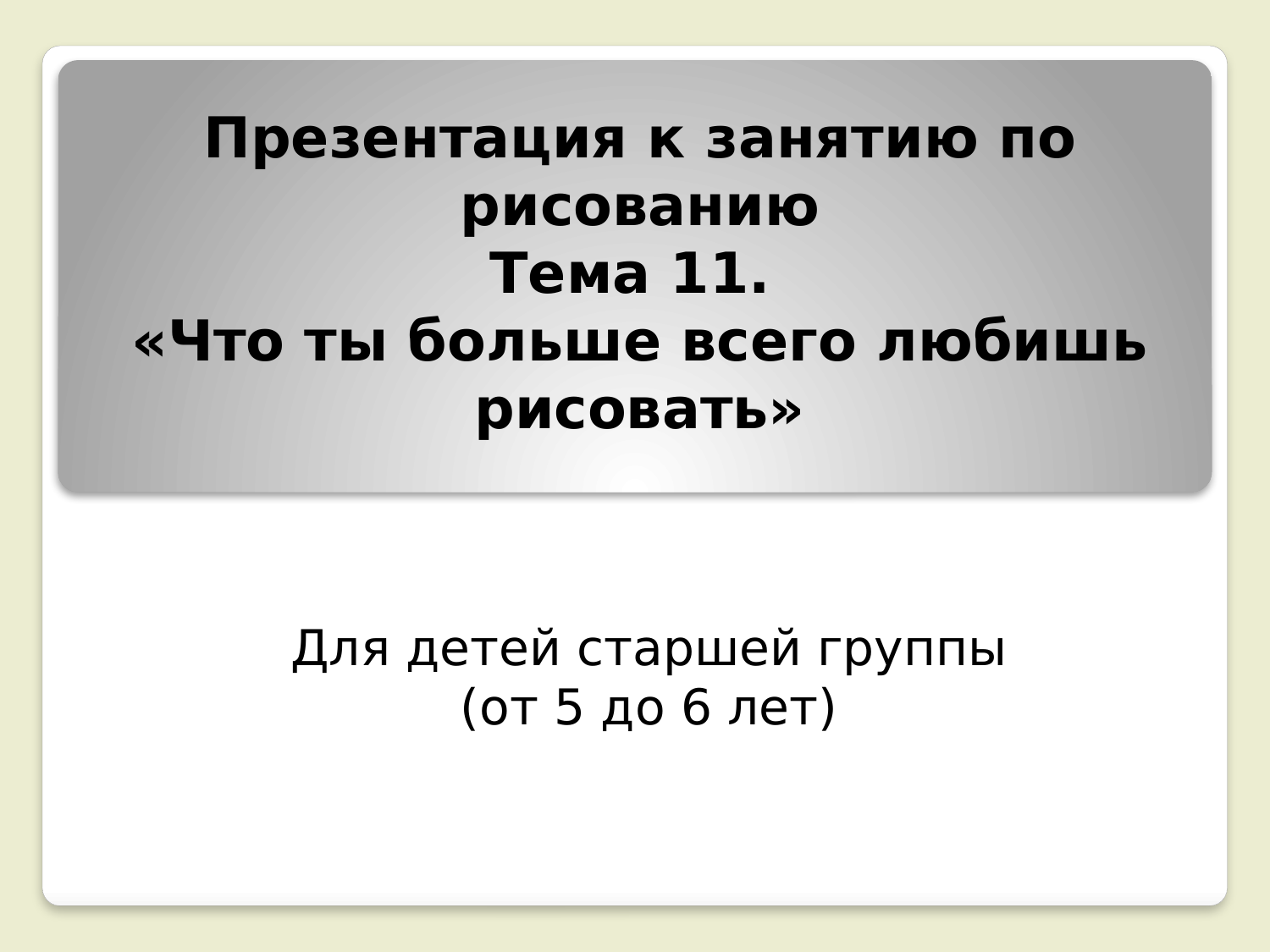

# Презентация к занятию по рисованию Тема 11. «Что ты больше всего любишь рисовать»
Для детей старшей группы
(от 5 до 6 лет)